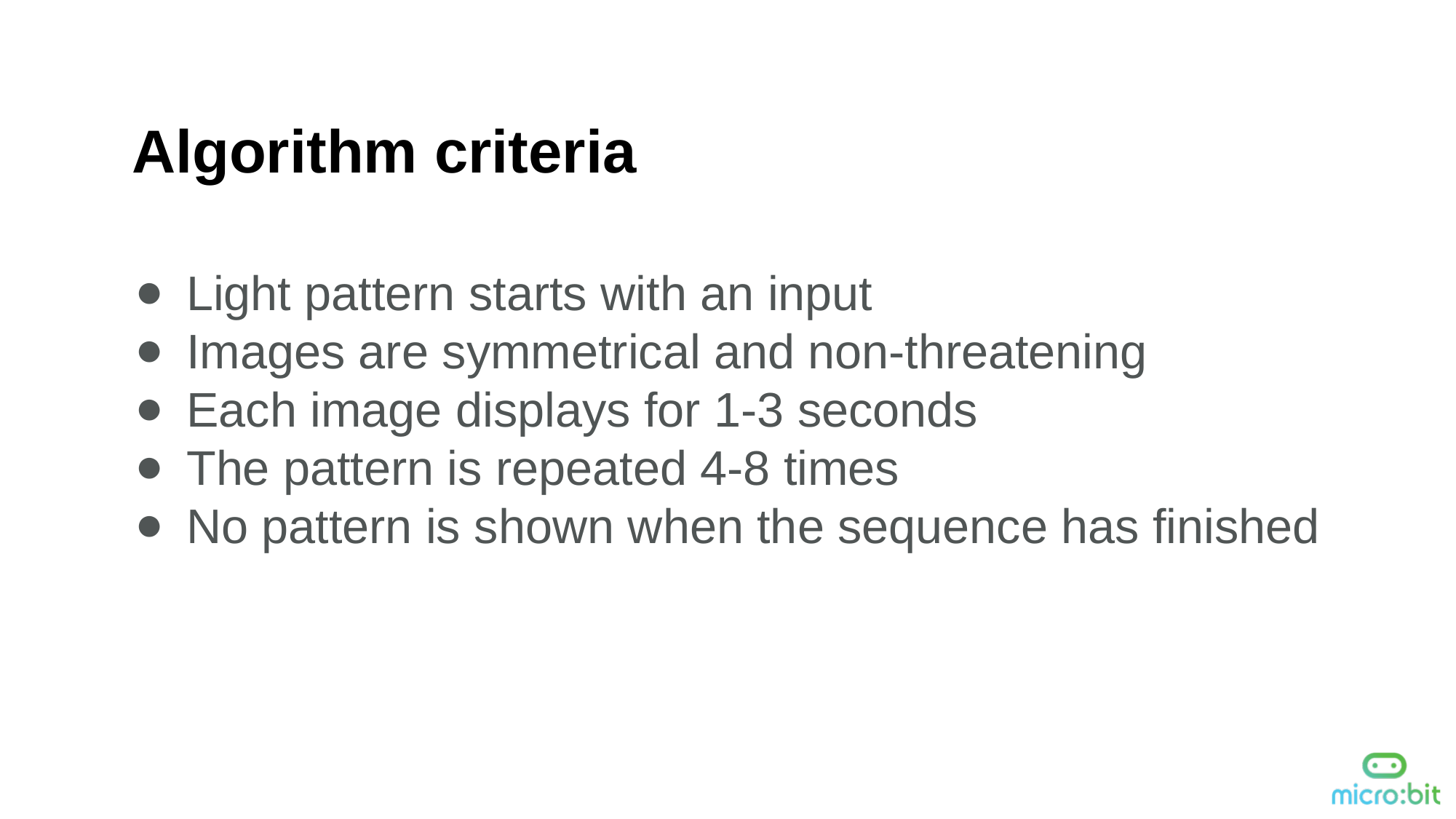

Algorithm criteria

Light pattern starts with an input
Images are symmetrical and non-threatening
Each image displays for 1-3 seconds
The pattern is repeated 4-8 times
No pattern is shown when the sequence has finished